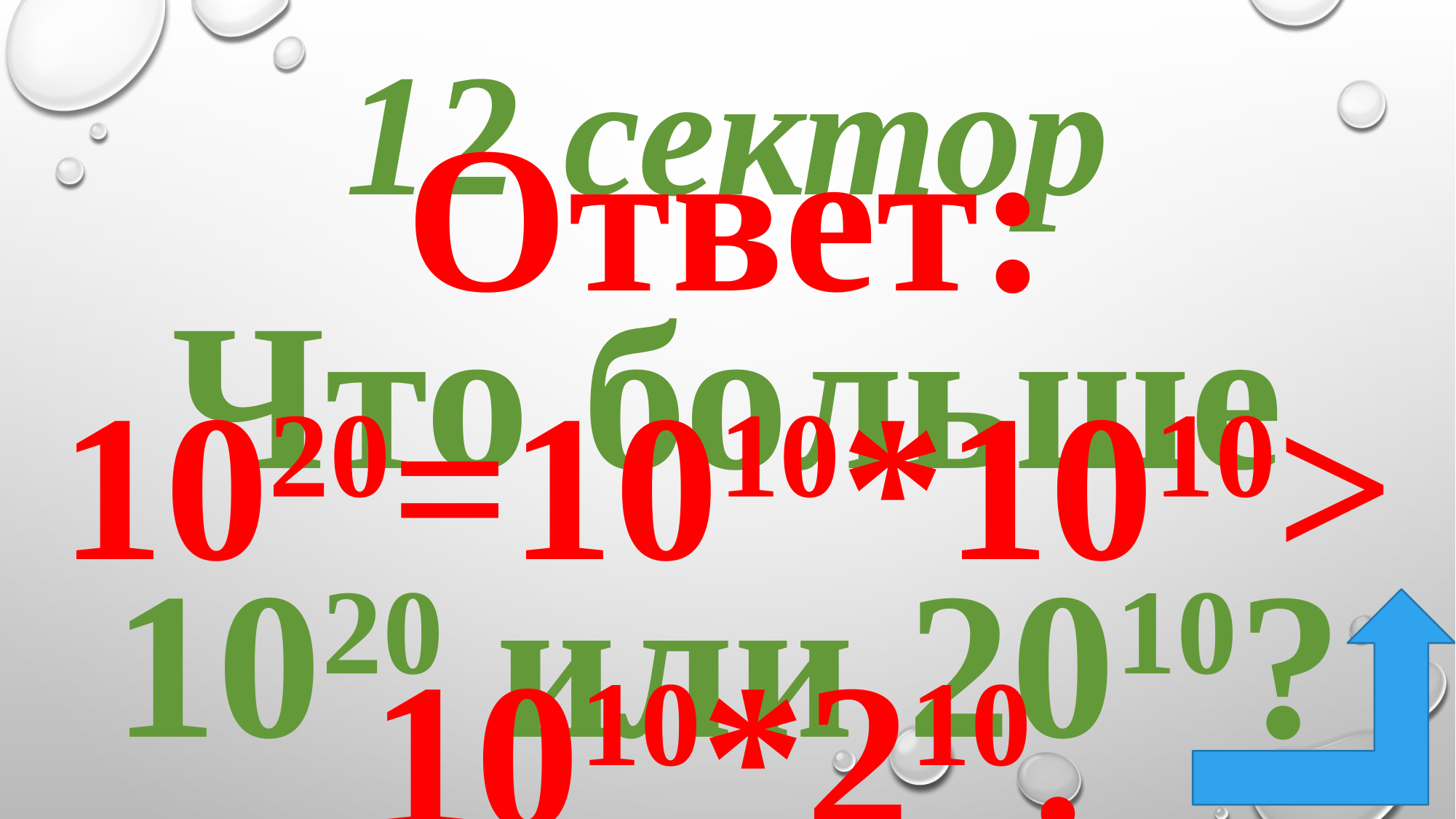

12 сектор
Что больше 1020 или 2010?
Ответ: 1020=1010*1010>1010*210.